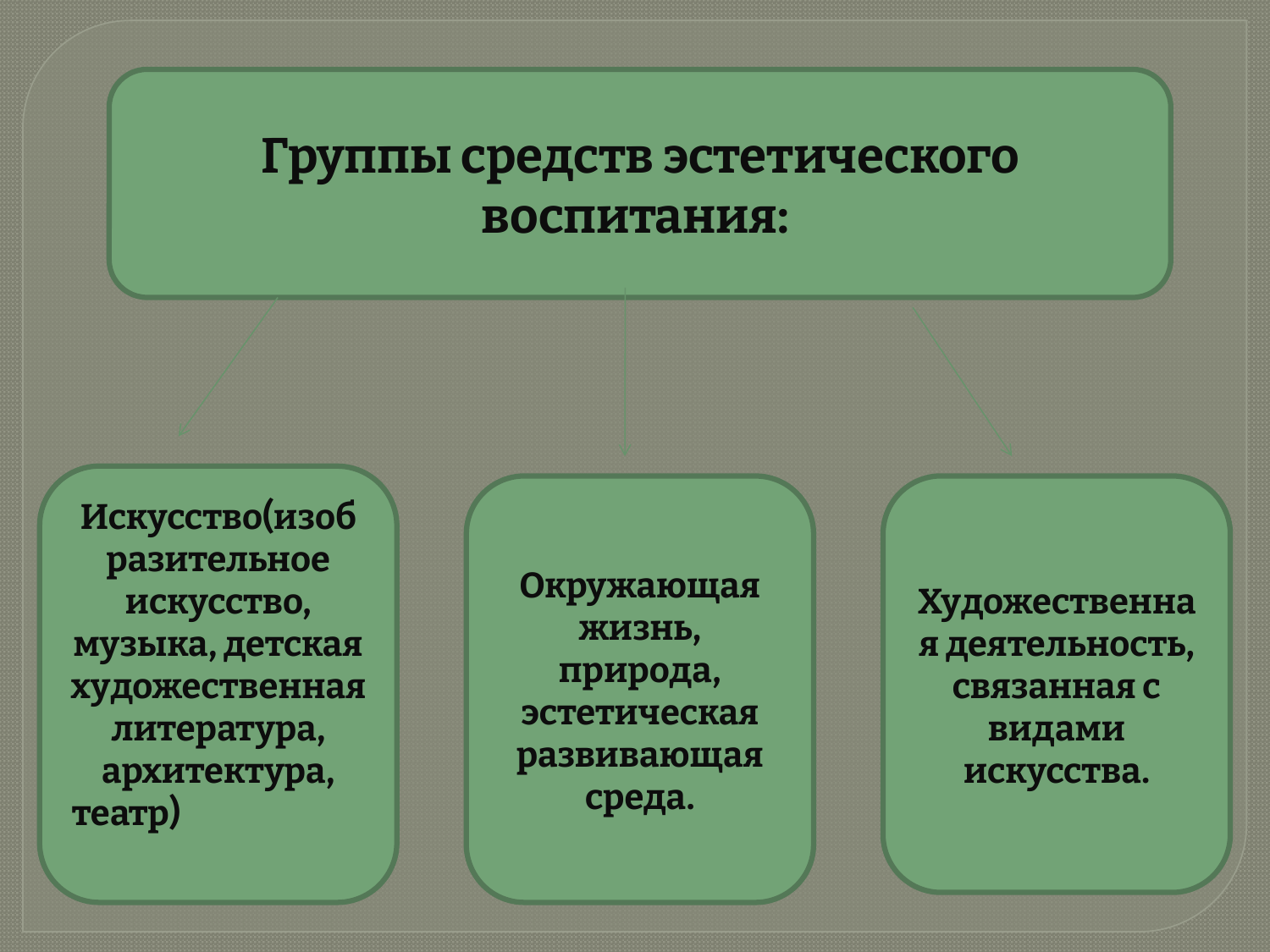

Группы средств эстетического воспитания:
Искусство(изобразительное искусство, музыка, детская художественная литература, архитектура, театр)
Окружающая жизнь, природа, эстетическая развивающая среда.
Художественная деятельность, связанная с видами искусства.